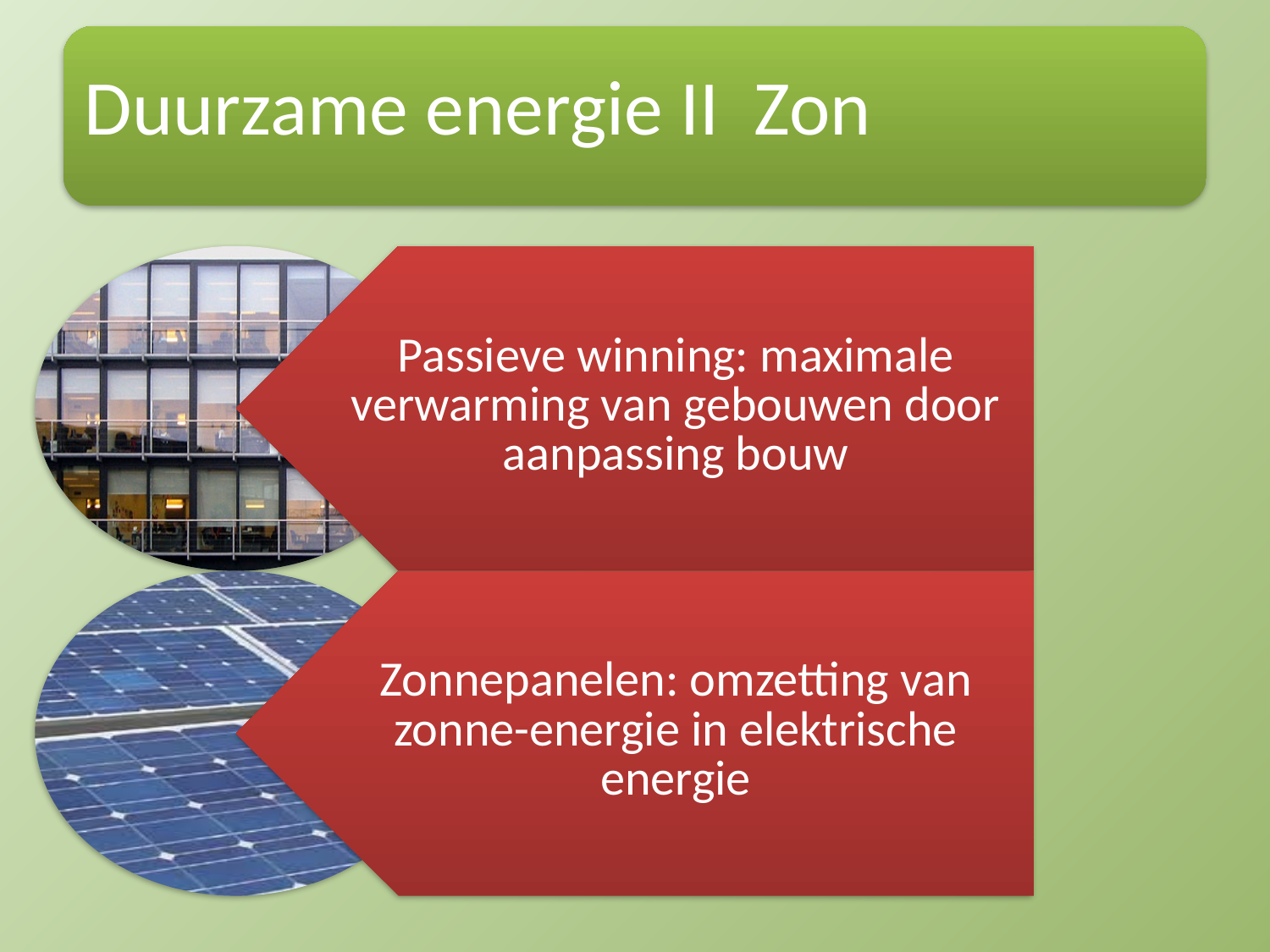

Duurzame energie II  Zon
Passieve winning: maximale verwarming van gebouwen door aanpassing bouw
Zonnepanelen: omzetting van zonne-energie in elektrische energie